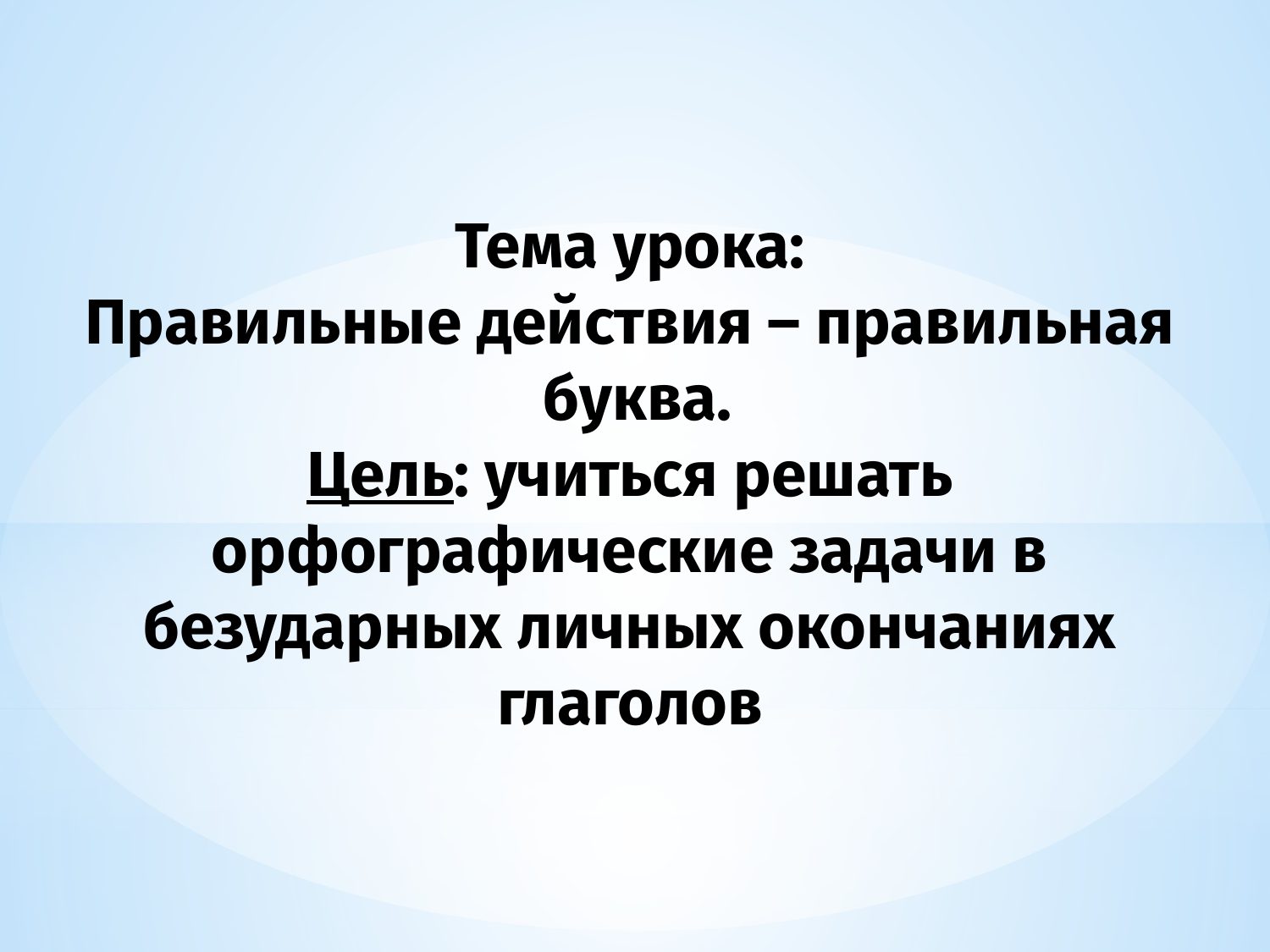

# Тема урока: Правильные действия – правильная буква. Цель: учиться решать орфографические задачи в безударных личных окончаниях глаголов